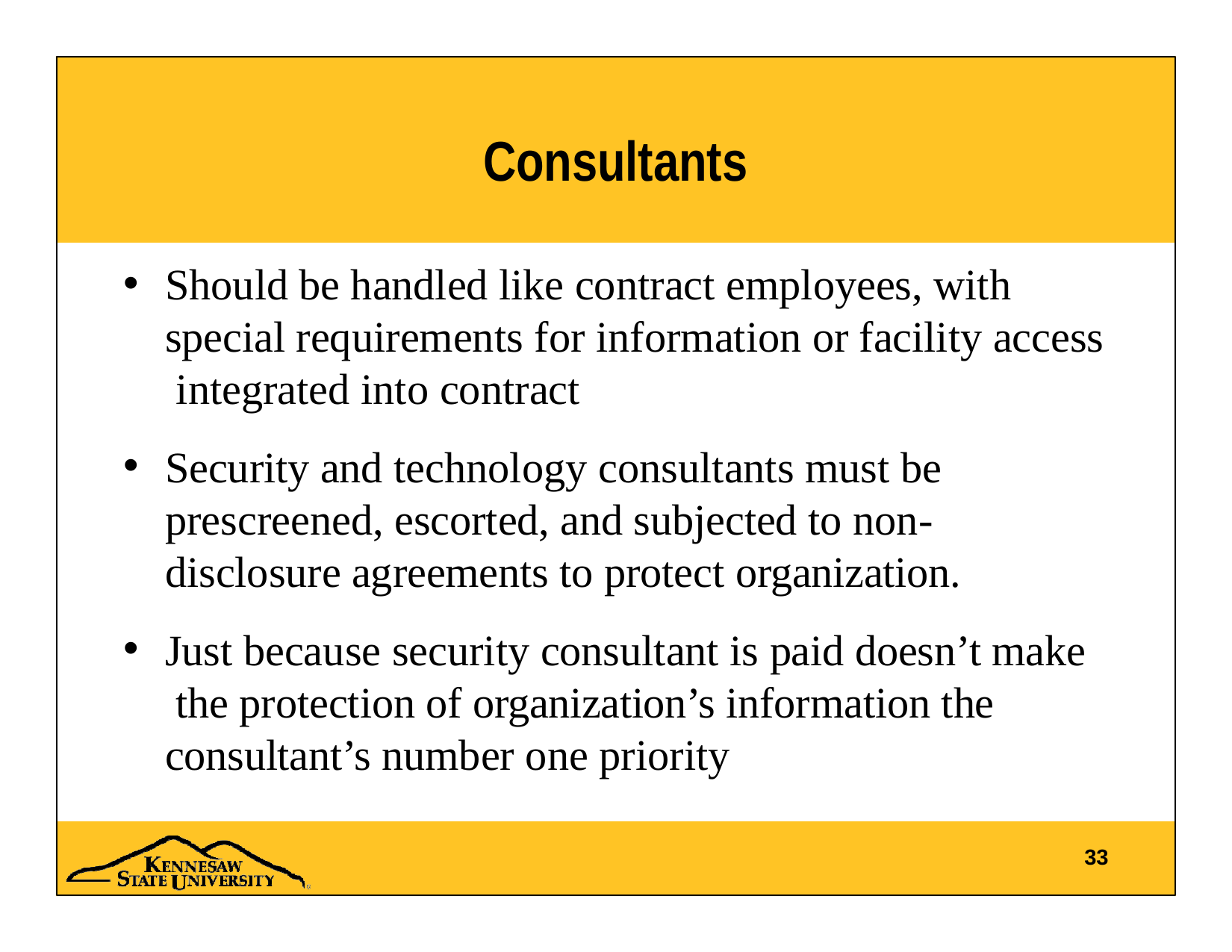

# Consultants
Should be handled like contract employees, with  special requirements for information or facility access  integrated into contract
Security and technology consultants must be  prescreened, escorted, and subjected to non-  disclosure agreements to protect organization.
Just because security consultant is paid doesn’t make  the protection of organization’s information the  consultant’s number one priority

33